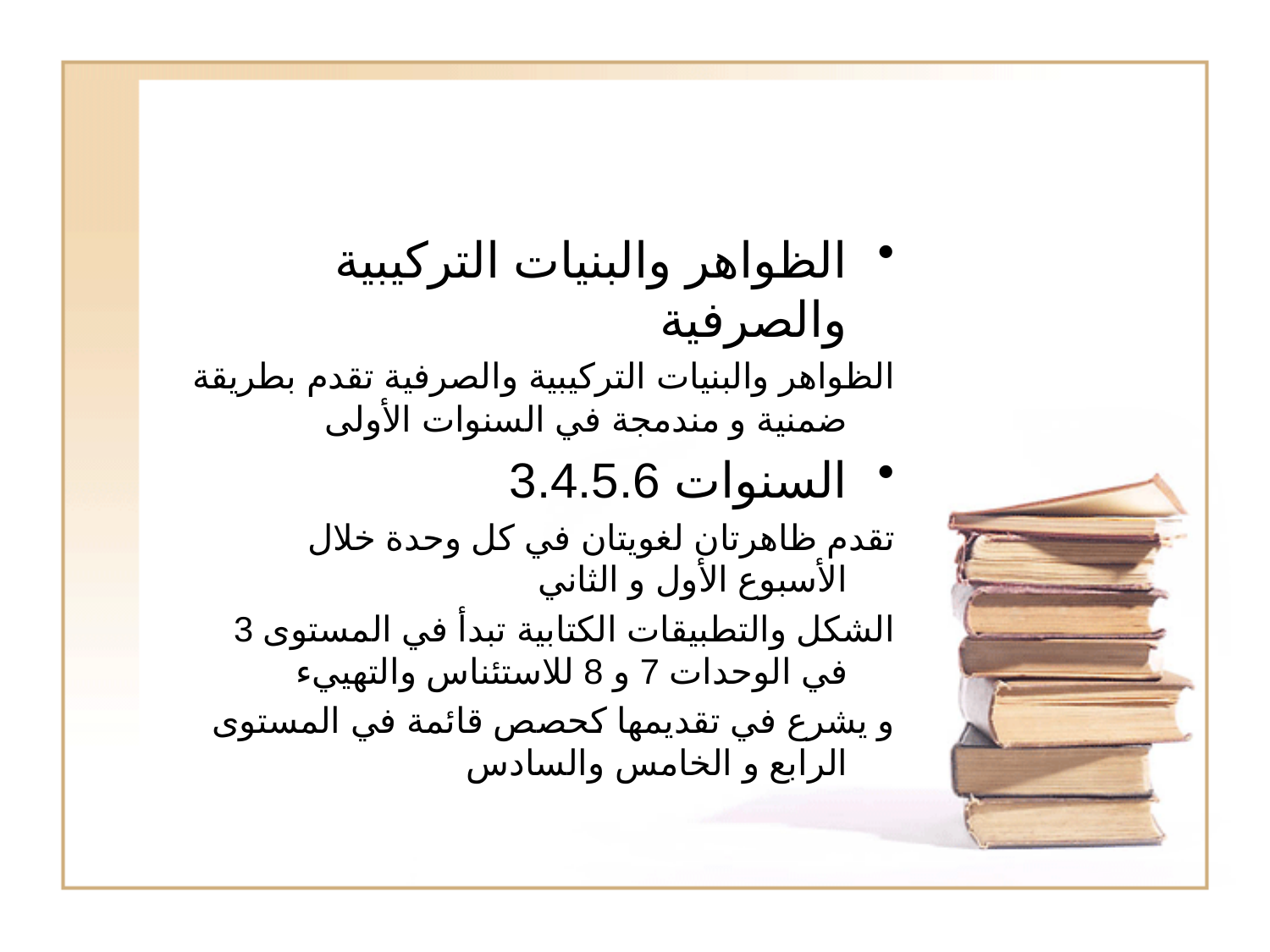

#
الظواهر والبنيات التركيبية والصرفية
الظواهر والبنيات التركيبية والصرفية تقدم بطريقة ضمنية و مندمجة في السنوات الأولى
السنوات 3.4.5.6
تقدم ظاهرتان لغويتان في كل وحدة خلال الأسبوع الأول و الثاني
الشكل والتطبيقات الكتابية تبدأ في المستوى 3 في الوحدات 7 و 8 للاستئناس والتهييء
و يشرع في تقديمها كحصص قائمة في المستوى الرابع و الخامس والسادس